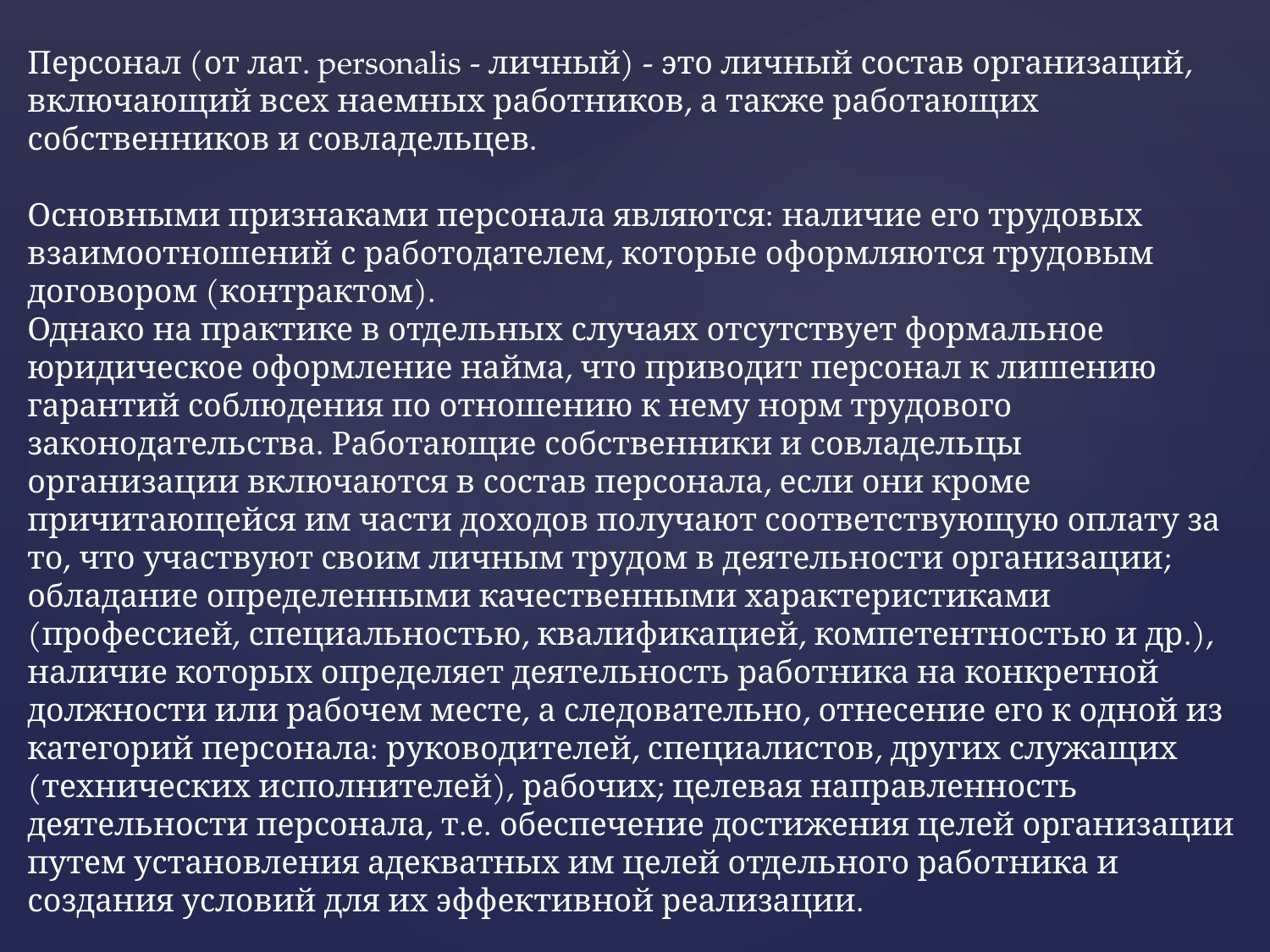

Персонал (от лат. personalis - личный) - это личный состав организаций, включающий всех наемных работников, а также работающих собственников и совладельцев.

Основными признаками персонала являются: наличие его трудовых взаимоотношений с работодателем, которые оформляются трудовым договором (контрактом).
Однако на практике в отдельных случаях отсутствует фор­мальное юридическое оформление найма, что приводит персонал к лишению гарантий соблюдения по отношению к нему норм трудового законодательства. Работающие собственники и совладельцы организации включаются в состав персонала, если они кроме причитающейся им части доходов получают соответствующую оплату за то, что участвуют своим личным трудом в деятельности организации;
обладание определенными качественными характеристиками (профессией, специальностью, квалификацией, компетентностью и др.), наличие которых определяет деятельность работника на конкретной должности или рабочем месте, а следовательно, отнесение его к одной из категорий персонала: руководителей, специалистов, других служащих (технических исполнителей), рабочих; целевая направленность деятельности персонала, т.е. обеспечение достижения целей организации путем установления адекватных им целей отдельного работника и создания условий для их эффективной реализации.